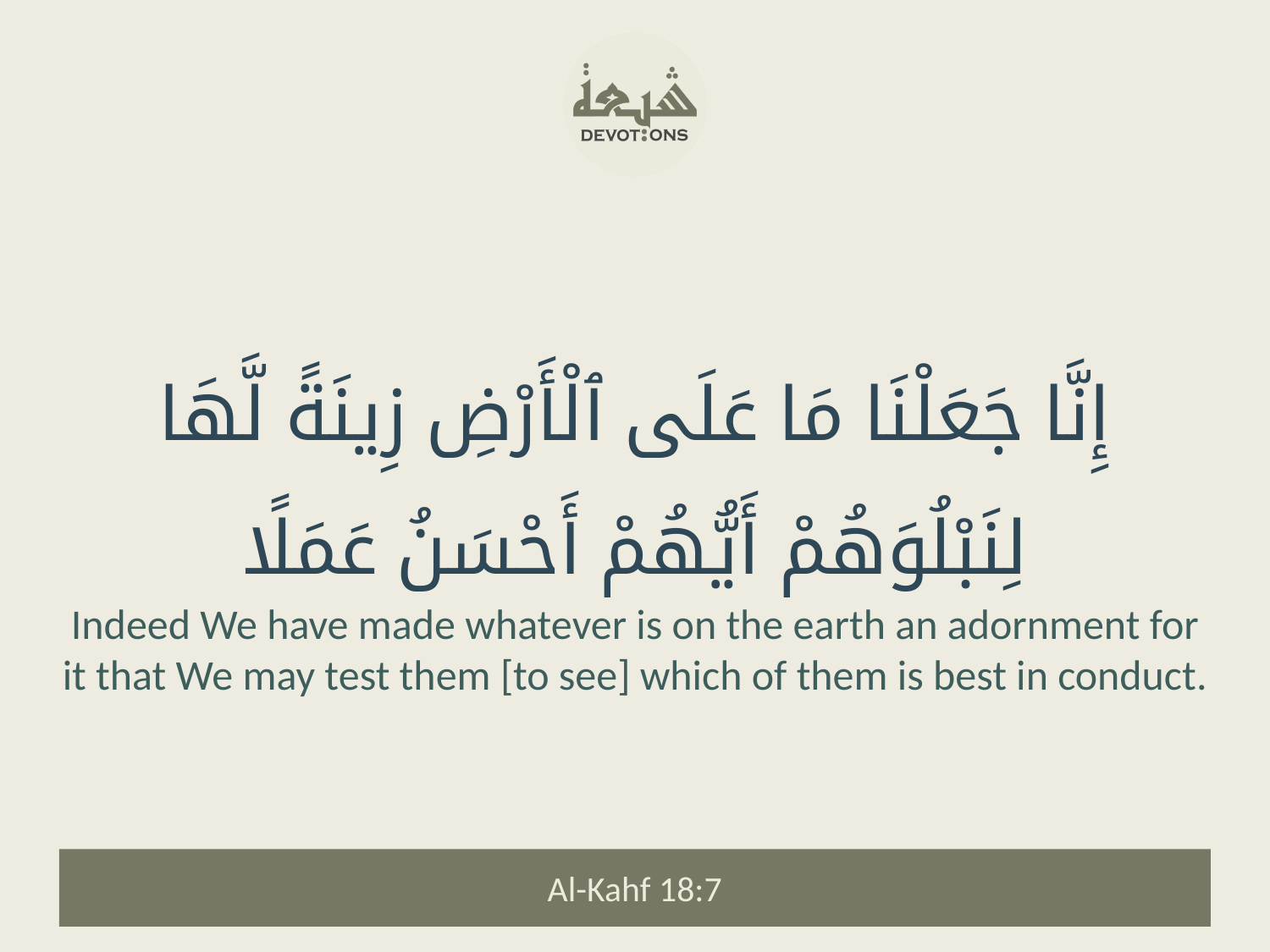

إِنَّا جَعَلْنَا مَا عَلَى ٱلْأَرْضِ زِينَةً لَّهَا لِنَبْلُوَهُمْ أَيُّهُمْ أَحْسَنُ عَمَلًا
Indeed We have made whatever is on the earth an adornment for it that We may test them [to see] which of them is best in conduct.
Al-Kahf 18:7